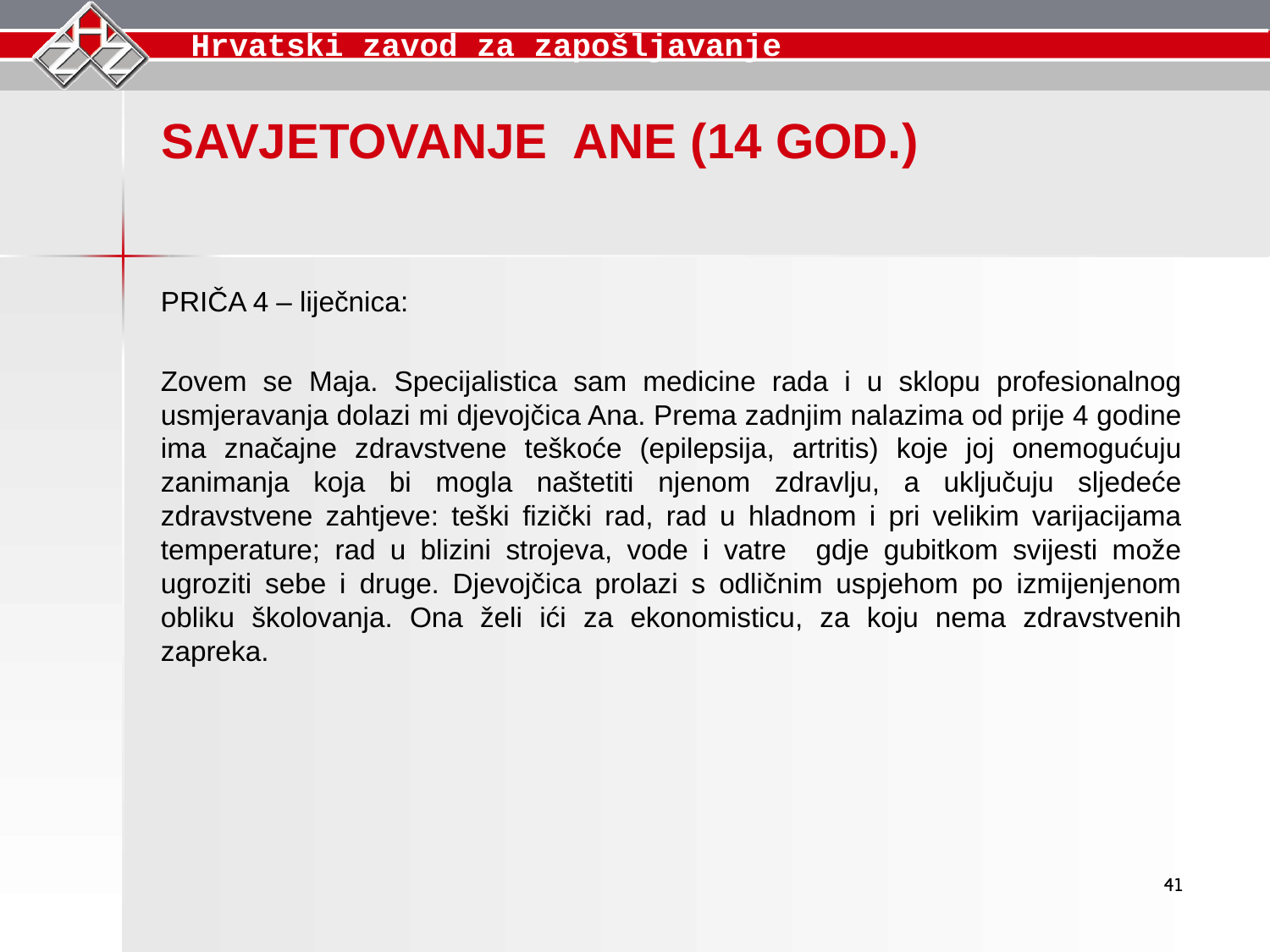

SAVJETOVANJE  ANE (14 GOD.)

PRIČA 4 – liječnica:

Zovem se Maja. Specijalistica sam medicine rada i u sklopu profesionalnog usmjeravanja dolazi mi djevojčica Ana. Prema zadnjim nalazima od prije 4 godine ima značajne zdravstvene teškoće (epilepsija, artritis) koje joj onemogućuju zanimanja koja bi mogla naštetiti njenom zdravlju, a uključuju sljedeće zdravstvene zahtjeve: teški fizički rad, rad u hladnom i pri velikim varijacijama temperature; rad u blizini strojeva, vode i vatre  gdje gubitkom svijesti može ugroziti sebe i druge. Djevojčica prolazi s odličnim uspjehom po izmijenjenom obliku školovanja. Ona želi ići za ekonomisticu, za koju nema zdravstvenih zapreka.
41